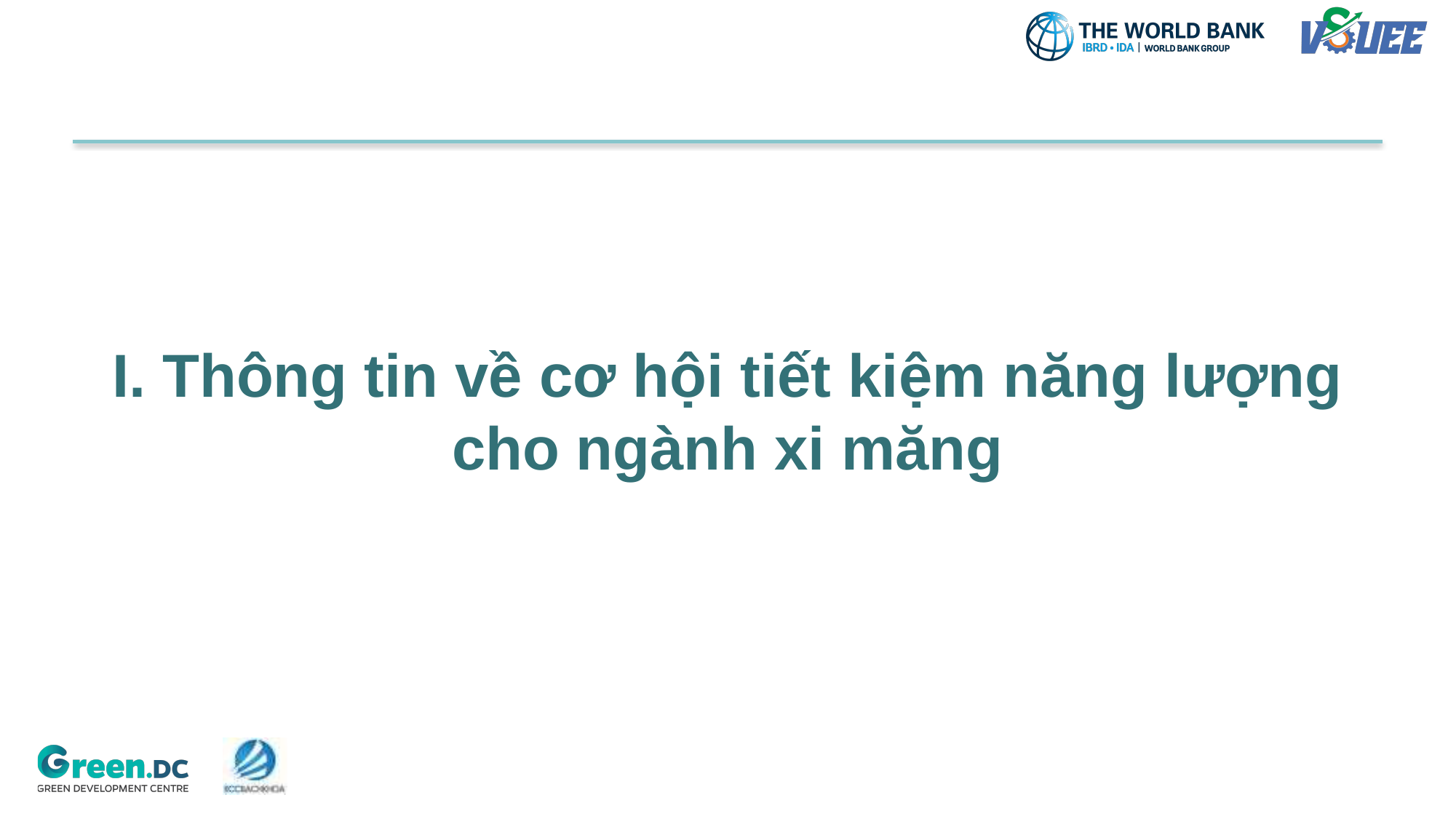

# I. Thông tin về cơ hội tiết kiệm năng lượng cho ngành xi măng